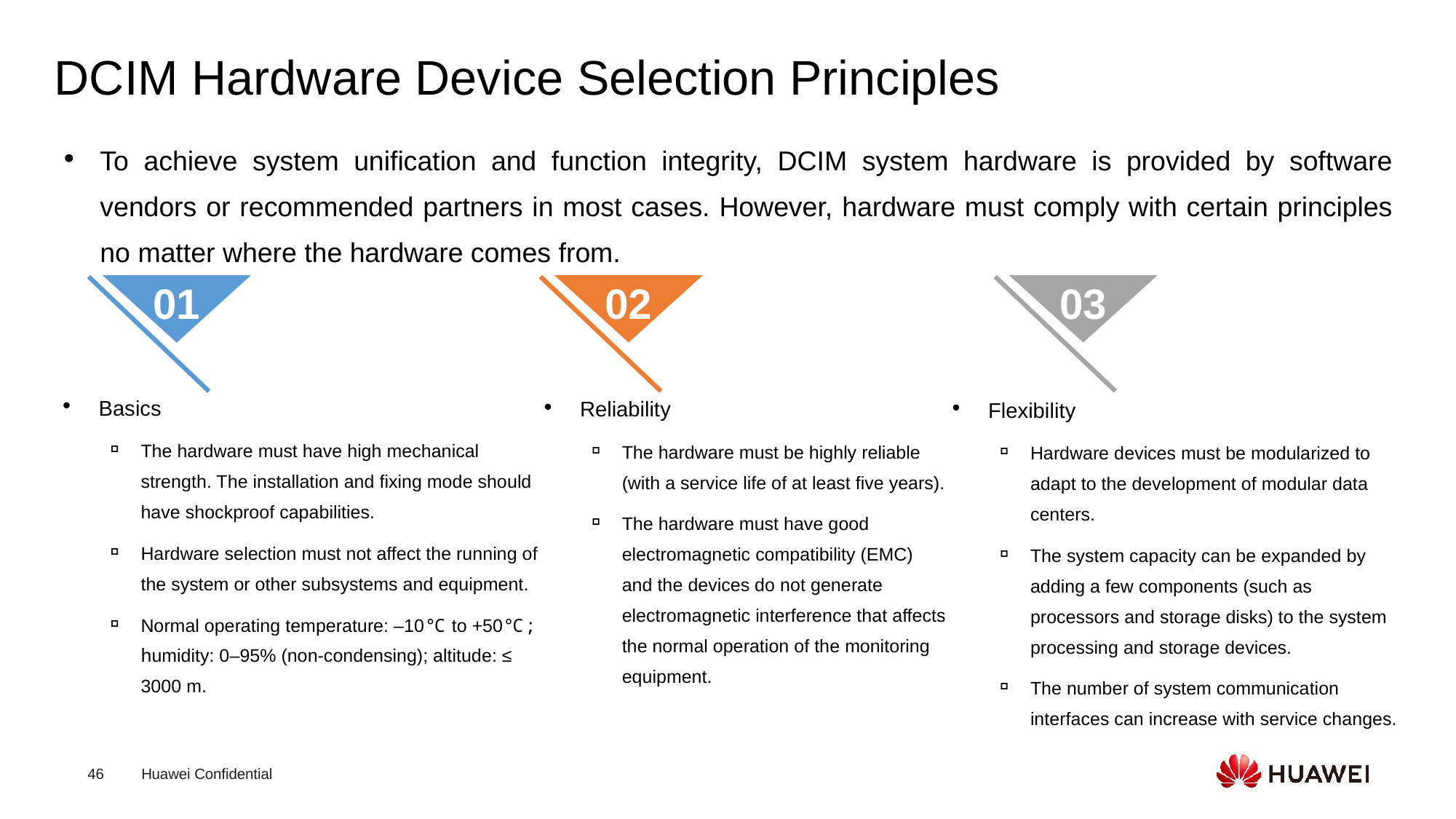

# DCIM Hardware Device Selection Principles
To achieve system unification and function integrity, DCIM system hardware is provided by software vendors or recommended partners in most cases. However, hardware must comply with certain principles no matter where the hardware comes from.
01
02
03
Basics
The hardware must have high mechanical strength. The installation and fixing mode should have shockproof capabilities.
Hardware selection must not affect the running of the system or other subsystems and equipment.
Normal operating temperature: –10℃ to +50℃; humidity: 0–95% (non-condensing); altitude: ≤ 3000 m.
Reliability
The hardware must be highly reliable (with a service life of at least five years).
The hardware must have good electromagnetic compatibility (EMC) and the devices do not generate electromagnetic interference that affects the normal operation of the monitoring equipment.
Flexibility
Hardware devices must be modularized to adapt to the development of modular data centers.
The system capacity can be expanded by adding a few components (such as processors and storage disks) to the system processing and storage devices.
The number of system communication interfaces can increase with service changes.